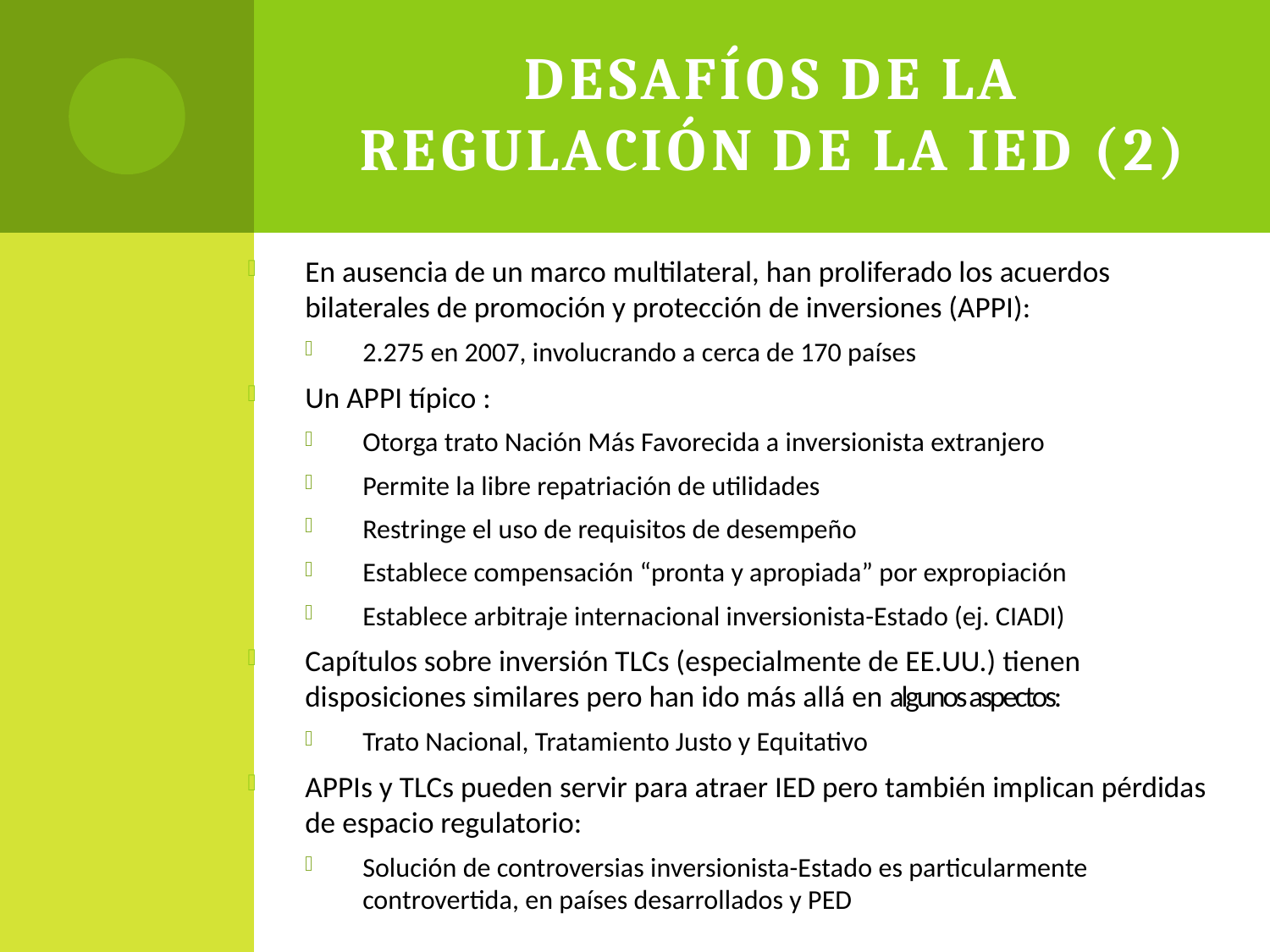

# Desafíos de la regulación de la IED (2)
En ausencia de un marco multilateral, han proliferado los acuerdos bilaterales de promoción y protección de inversiones (APPI):
2.275 en 2007, involucrando a cerca de 170 países
Un APPI típico :
Otorga trato Nación Más Favorecida a inversionista extranjero
Permite la libre repatriación de utilidades
Restringe el uso de requisitos de desempeño
Establece compensación “pronta y apropiada” por expropiación
Establece arbitraje internacional inversionista-Estado (ej. CIADI)
Capítulos sobre inversión TLCs (especialmente de EE.UU.) tienen disposiciones similares pero han ido más allá en algunos aspectos:
Trato Nacional, Tratamiento Justo y Equitativo
APPIs y TLCs pueden servir para atraer IED pero también implican pérdidas de espacio regulatorio:
Solución de controversias inversionista-Estado es particularmente controvertida, en países desarrollados y PED